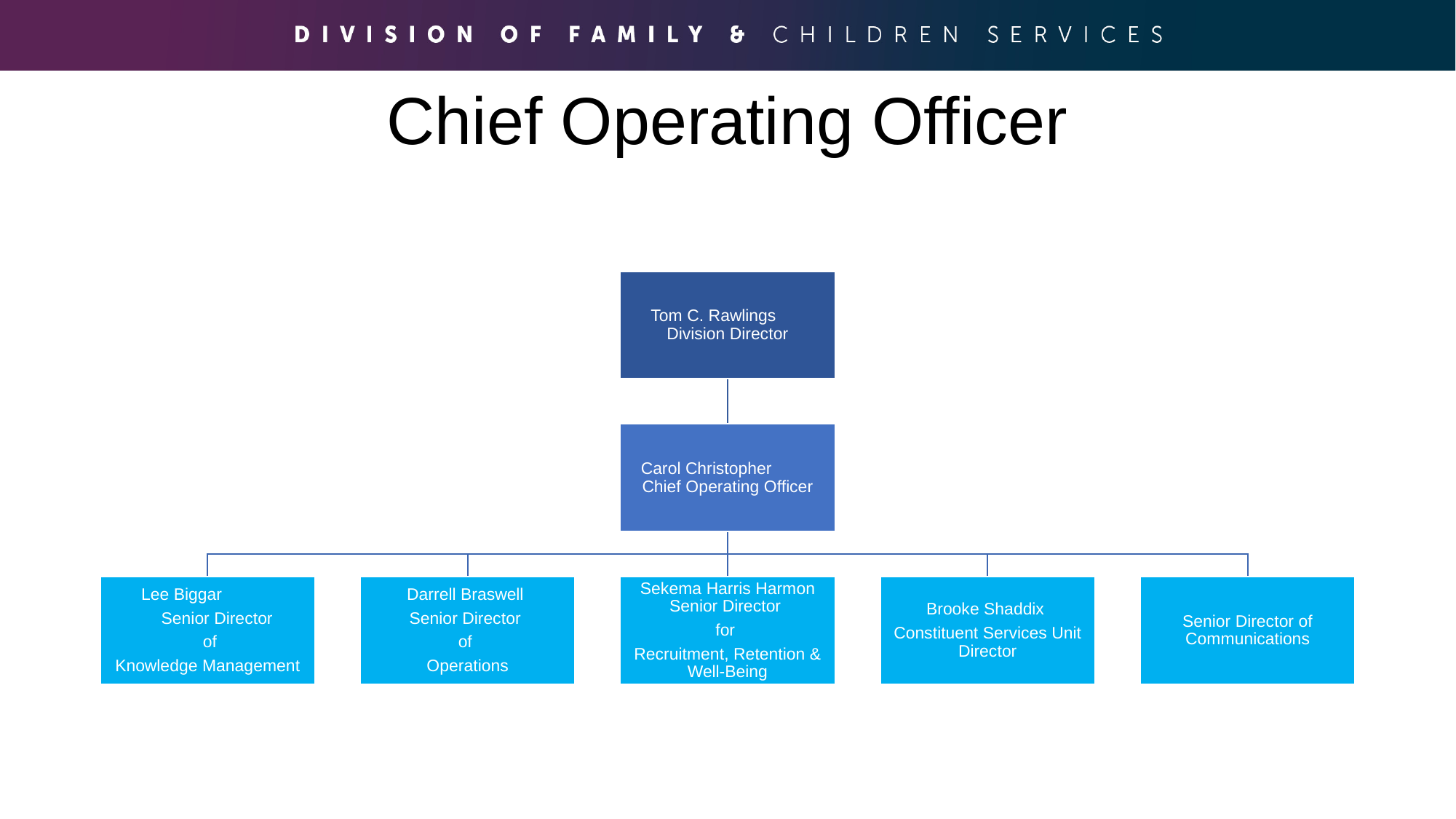

# Chief Operating Officer
Tom C. Rawlings       Division Director
Carol Christopher          Chief Operating Officer
Lee Biggar
    Senior Director
  of
Knowledge Management
Darrell Braswell
Senior Director
of
Operations
Sekema Harris Harmon Senior Director
for
Recruitment, Retention & Well-Being
Brooke Shaddix
Constituent Services Unit Director
Senior Director of Communications